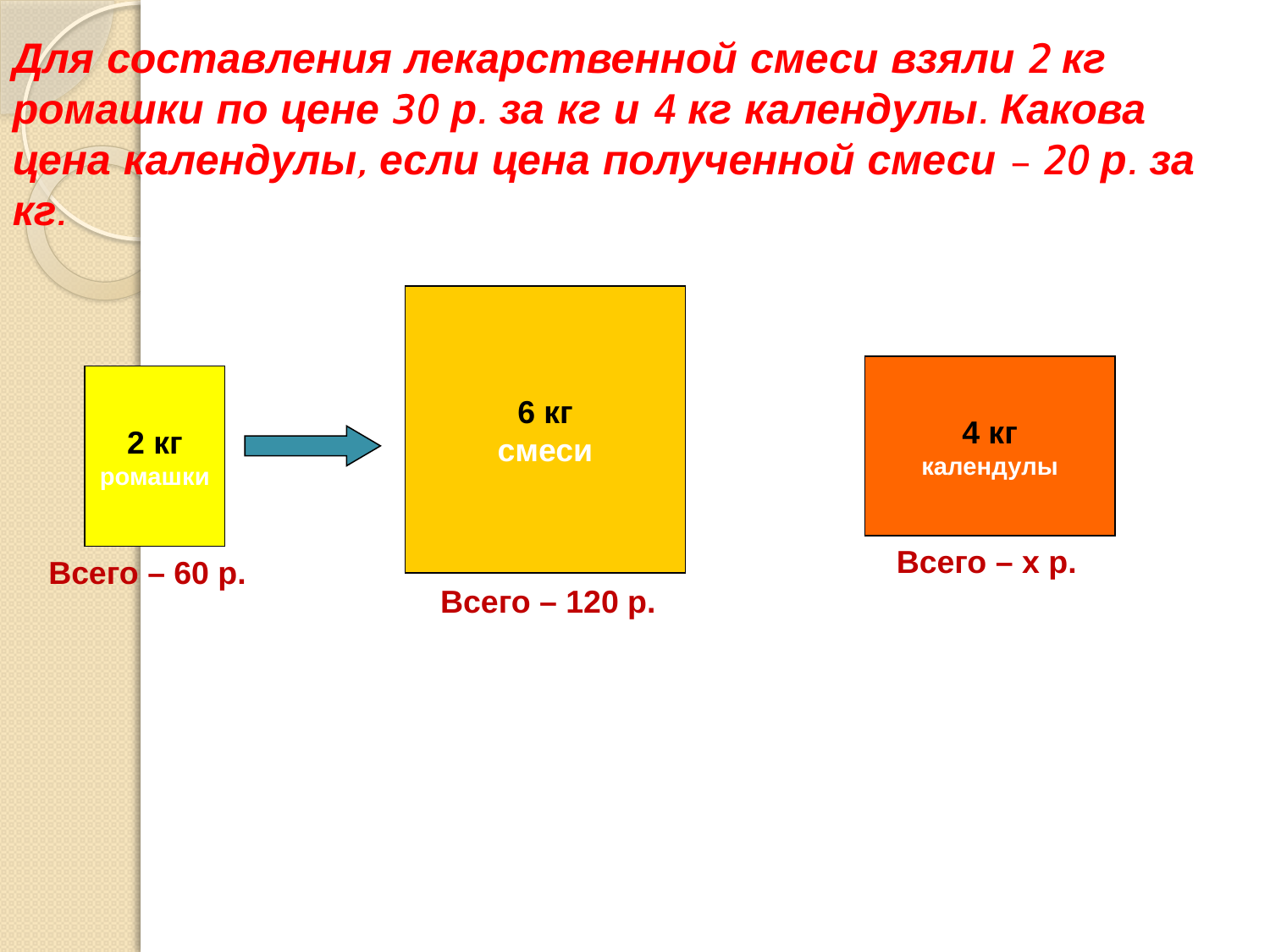

# Для составления лекарственной смеси взяли 2 кг ромашки по цене 30 р. за кг и 4 кг календулы. Какова цена календулы, если цена полученной смеси – 20 р. за кг.
6 кг
смеси
4 кг
календулы
2 кг
ромашки

Всего – х р.
Всего – 60 р.
Всего – 120 р.